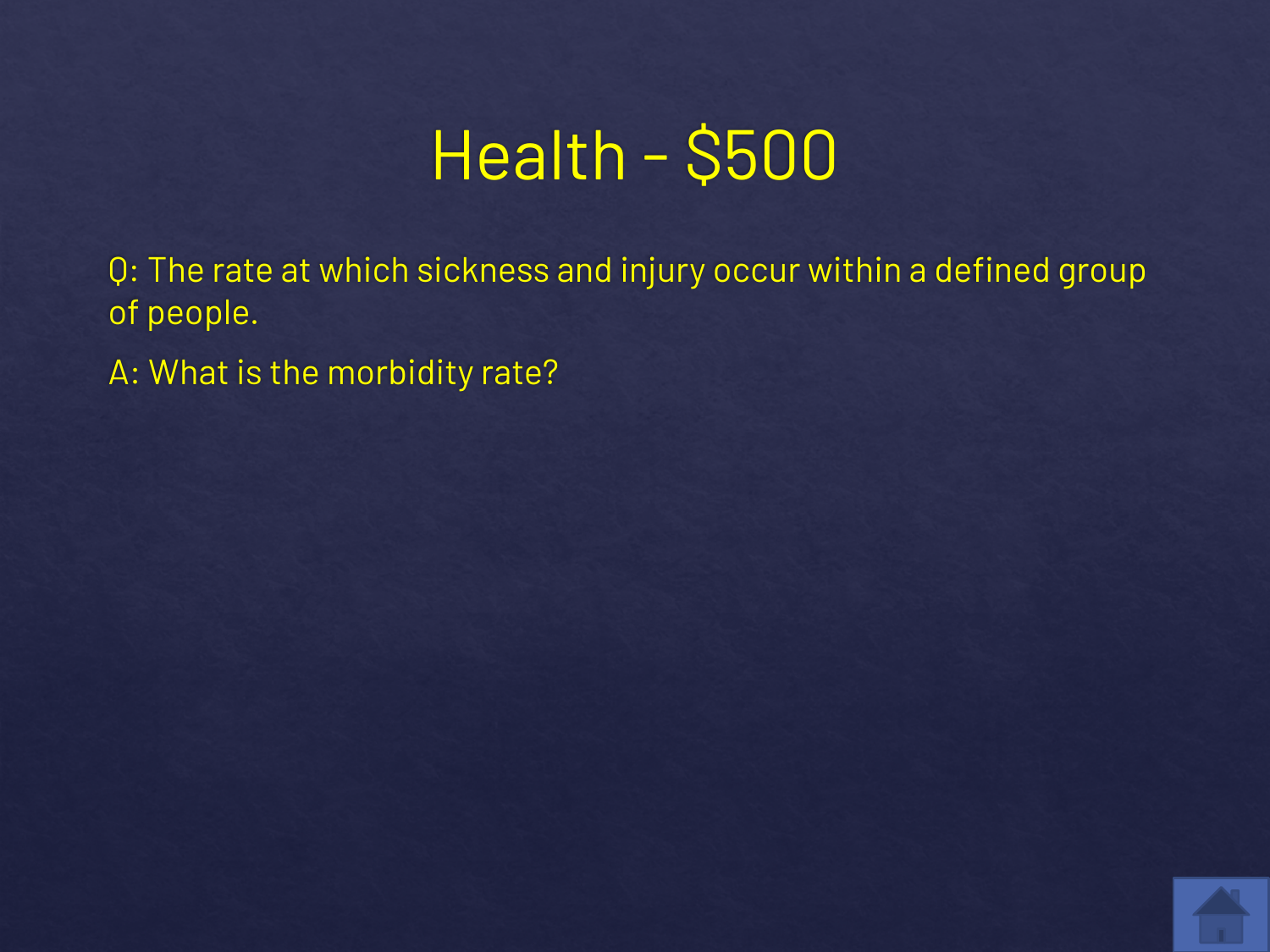

# Health - $500
Q: The rate at which sickness and injury occur within a defined group of people.
A: What is the morbidity rate?